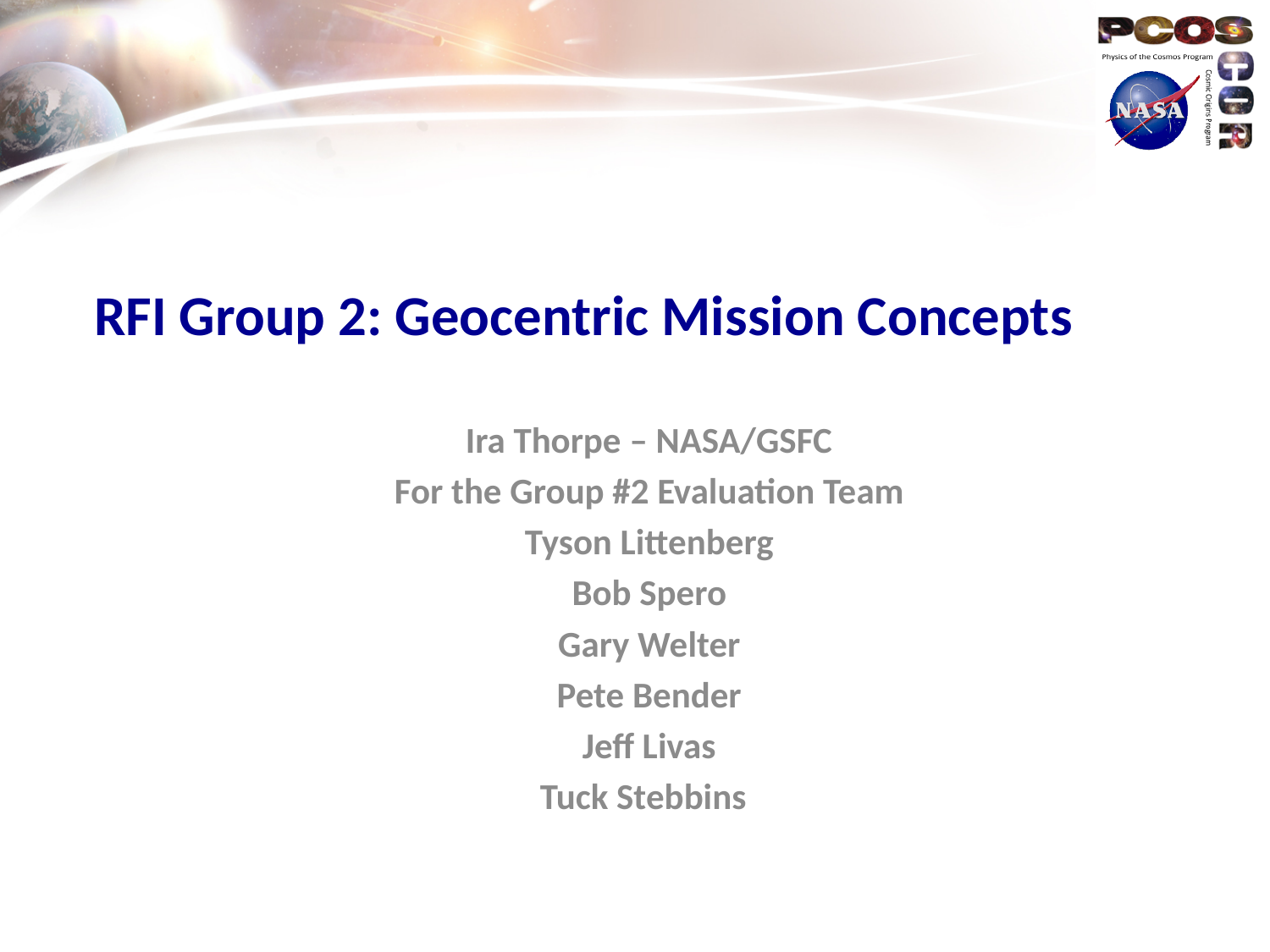

# RFI Group 2: Geocentric Mission Concepts
Ira Thorpe – NASA/GSFC
For the Group #2 Evaluation Team
Tyson Littenberg
Bob Spero
Gary Welter
Pete Bender
Jeff Livas
Tuck Stebbins